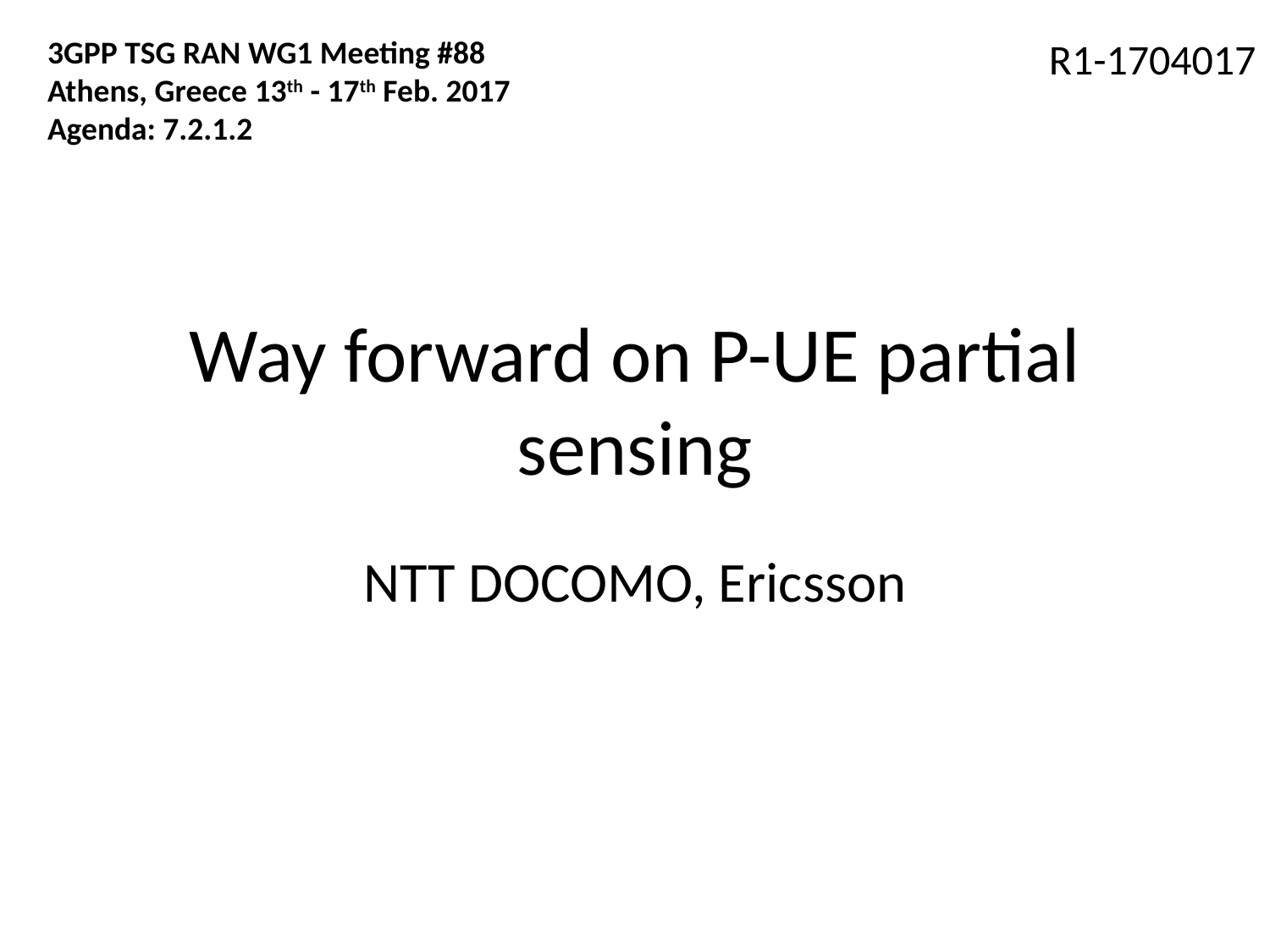

3GPP TSG RAN WG1 Meeting #88
Athens, Greece 13th - 17th Feb. 2017
Agenda: 7.2.1.2
R1-1704017
# Way forward on P-UE partial sensing
NTT DOCOMO, Ericsson